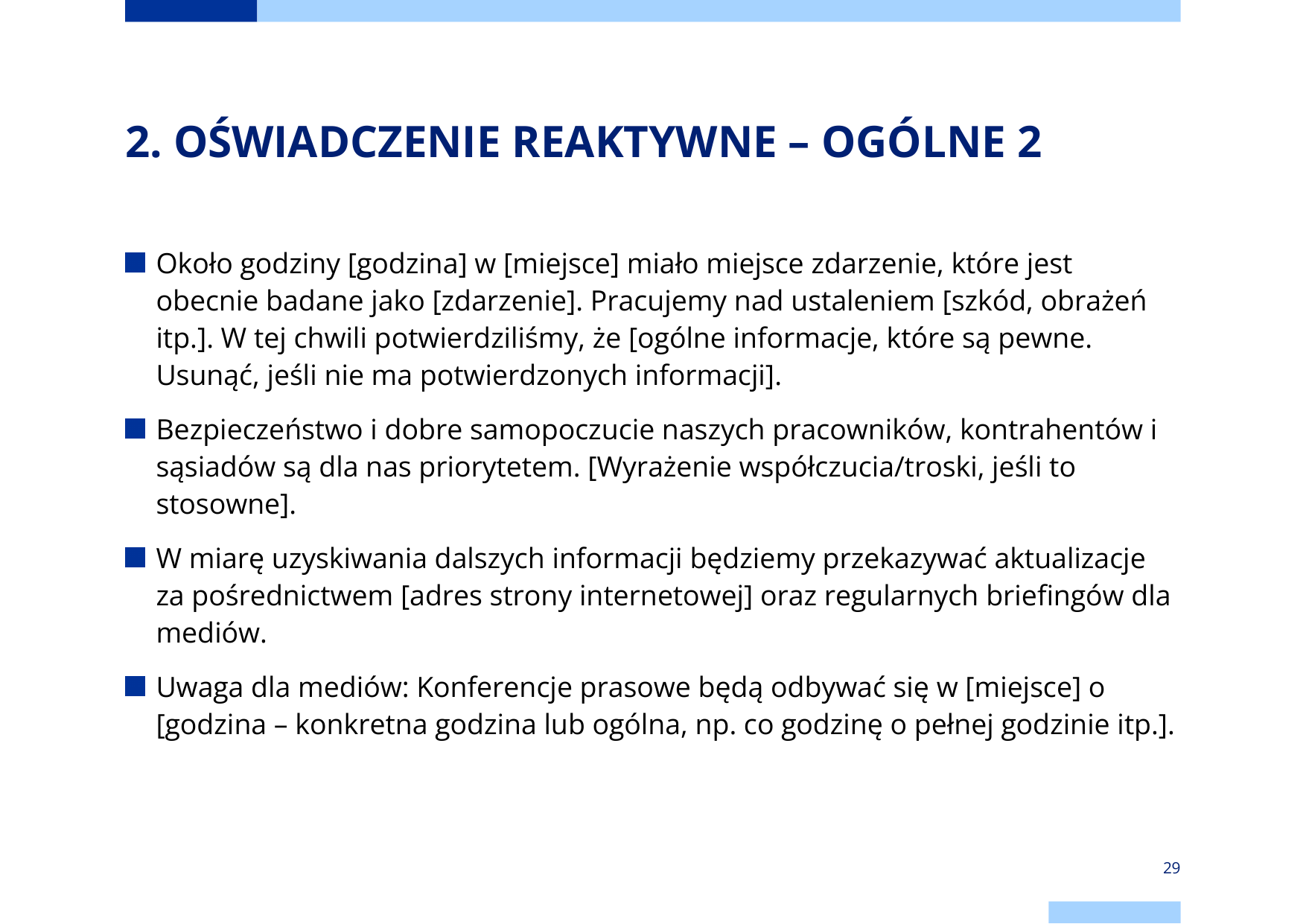

# 2. OŚWIADCZENIE REAKTYWNE – OGÓLNE 2
Około godziny [godzina] w [miejsce] miało miejsce zdarzenie, które jest obecnie badane jako [zdarzenie]. Pracujemy nad ustaleniem [szkód, obrażeń itp.]. W tej chwili potwierdziliśmy, że [ogólne informacje, które są pewne. Usunąć, jeśli nie ma potwierdzonych informacji].⠀⠀⠀⠀⠀⠀⠀⠀⠀
Bezpieczeństwo i dobre samopoczucie naszych pracowników, kontrahentów i sąsiadów są dla nas priorytetem. [Wyrażenie współczucia/troski, jeśli to stosowne].
W miarę uzyskiwania dalszych informacji będziemy przekazywać aktualizacje za pośrednictwem [adres strony internetowej] oraz regularnych briefingów dla mediów.⠀⠀⠀⠀⠀⠀⠀⠀⠀
Uwaga dla mediów: Konferencje prasowe będą odbywać się w [miejsce] o [godzina – konkretna godzina lub ogólna, np. co godzinę o pełnej godzinie itp.].

29